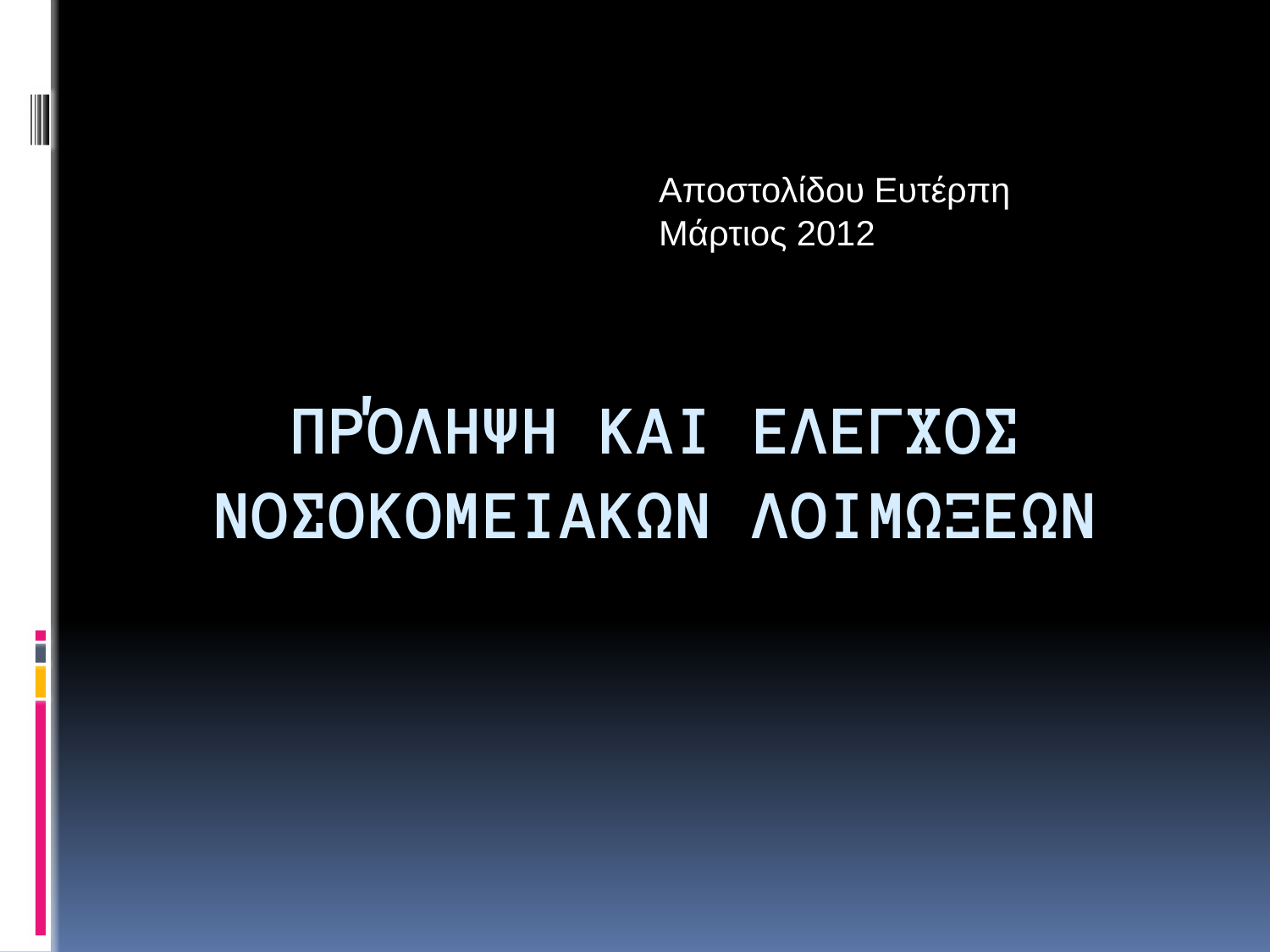

Αποστολίδου Ευτέρπη
Μάρτιος 2012
# Πρόληψη και ελεγχοσ νοσοκομειακων λοιμωξεων